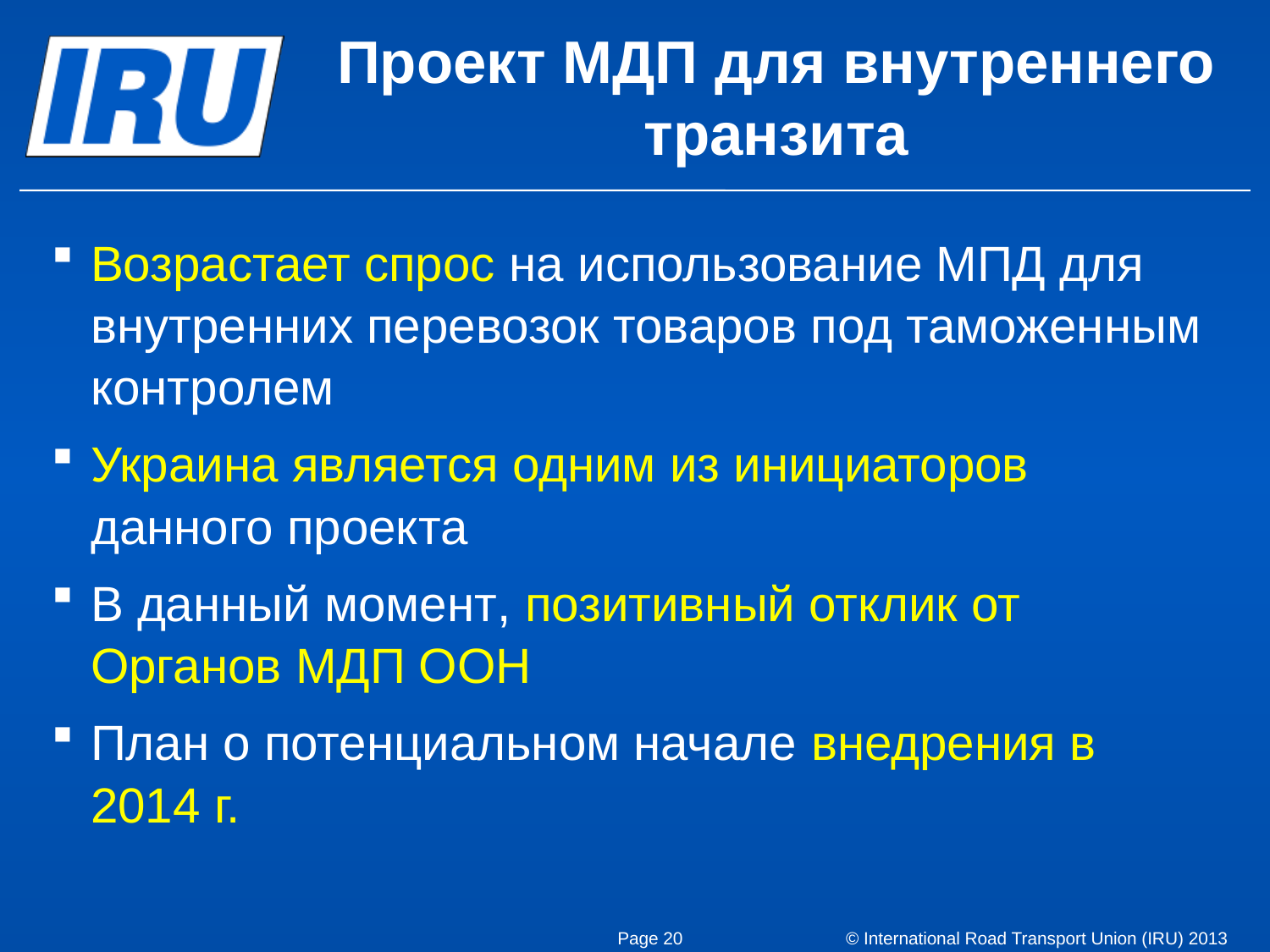

# Проект МДП для внутреннего транзита
Возрастает спрос на использование МПД для внутренних перевозок товаров под таможенным контролем
Украина является одним из инициаторов данного проекта
В данный момент, позитивный отклик от Органов МДП ООН
План о потенциальном начале внедрения в 2014 г.

Page 20
© International Road Transport Union (IRU) 2013